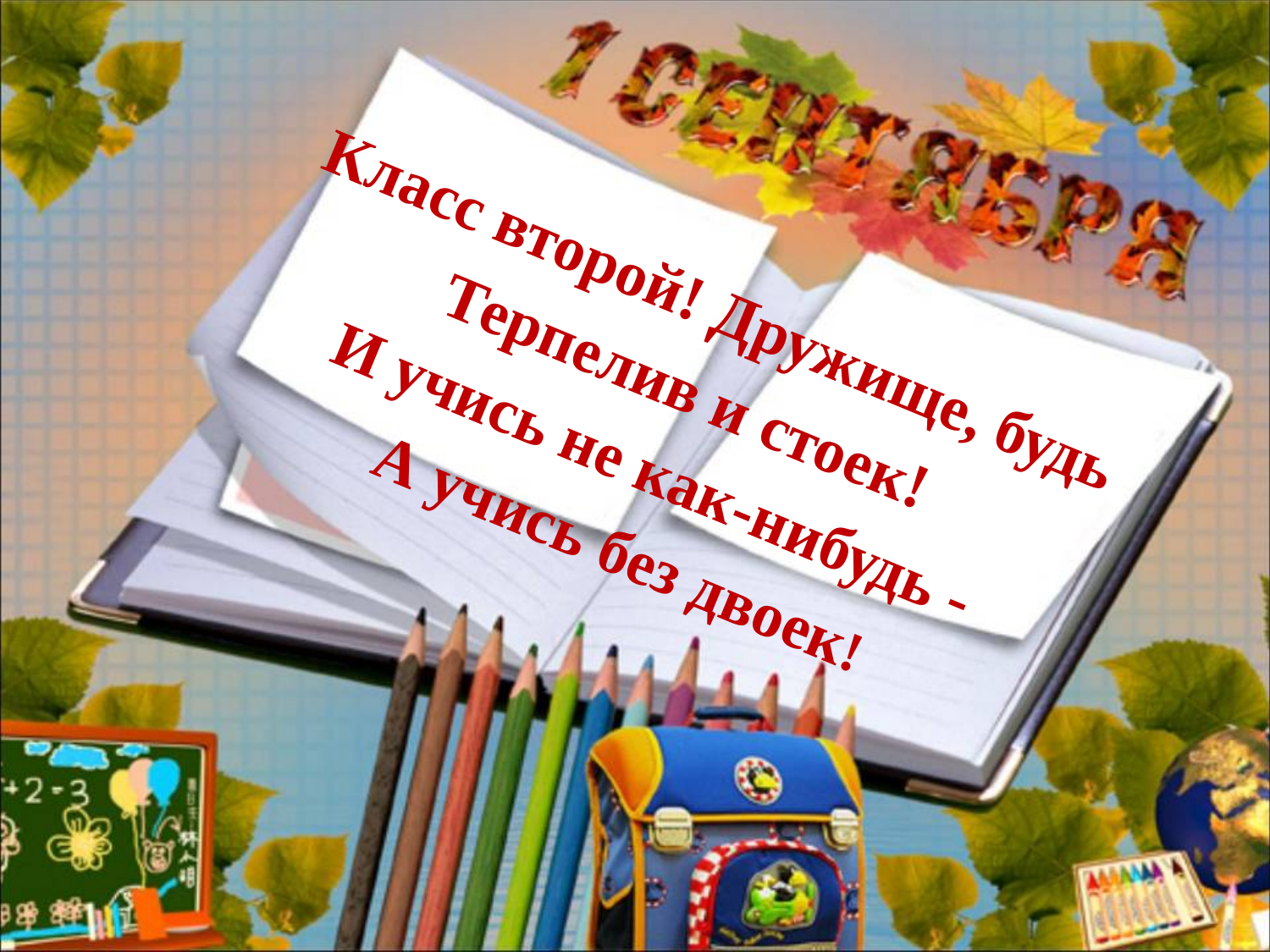

# Класс второй! Дружище, будь Терпелив и стоек! И учись не как-нибудь - А учись без двоек!